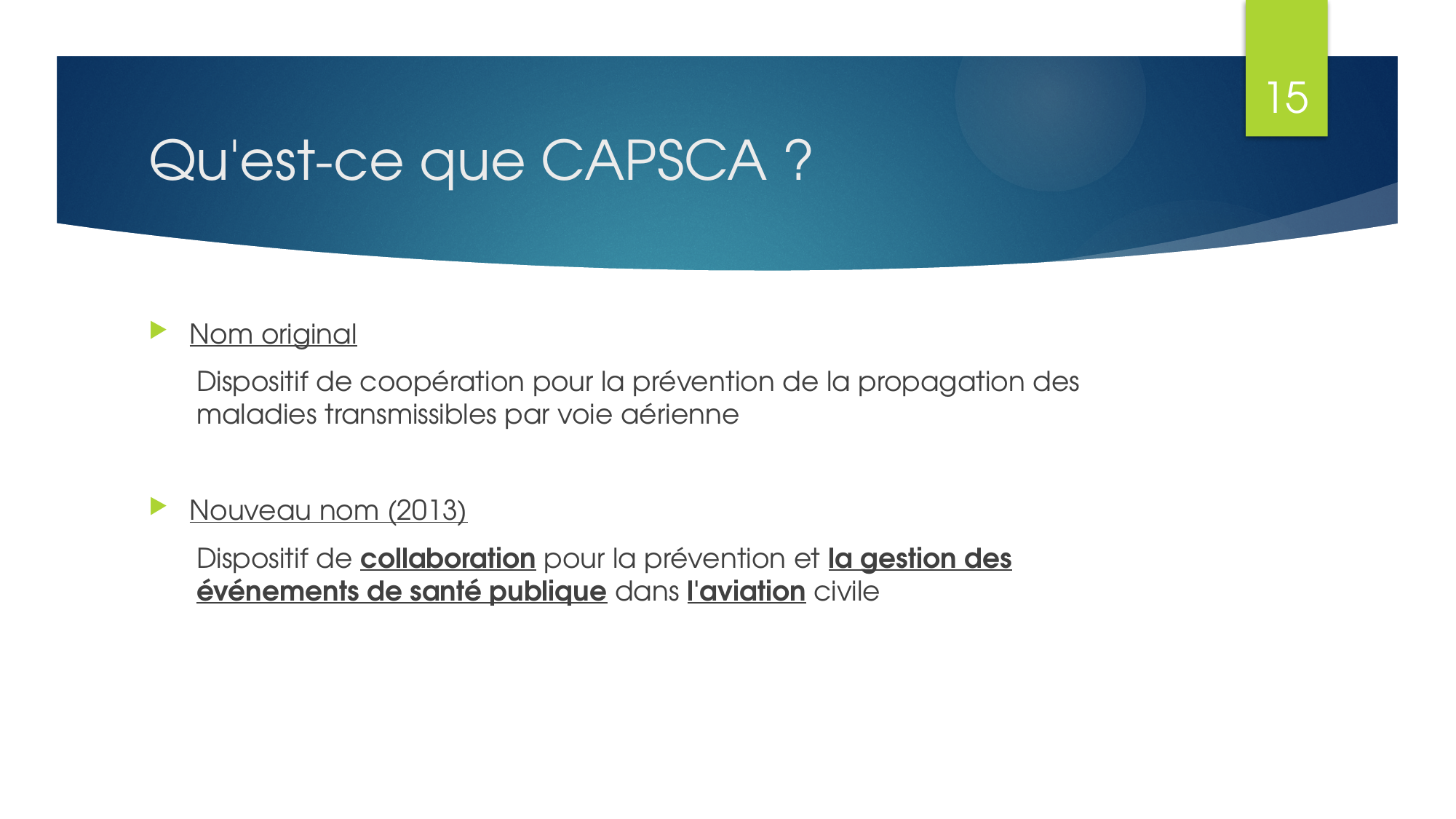

15
# Qu'est-ce que CAPSCA ?
Nom original
Dispositif de coopération pour la prévention de la propagation des maladies transmissibles par voie aérienne

Nouveau nom (2013)
Dispositif de collaboration pour la prévention et la gestion des événements de santé publique dans l'aviation civile